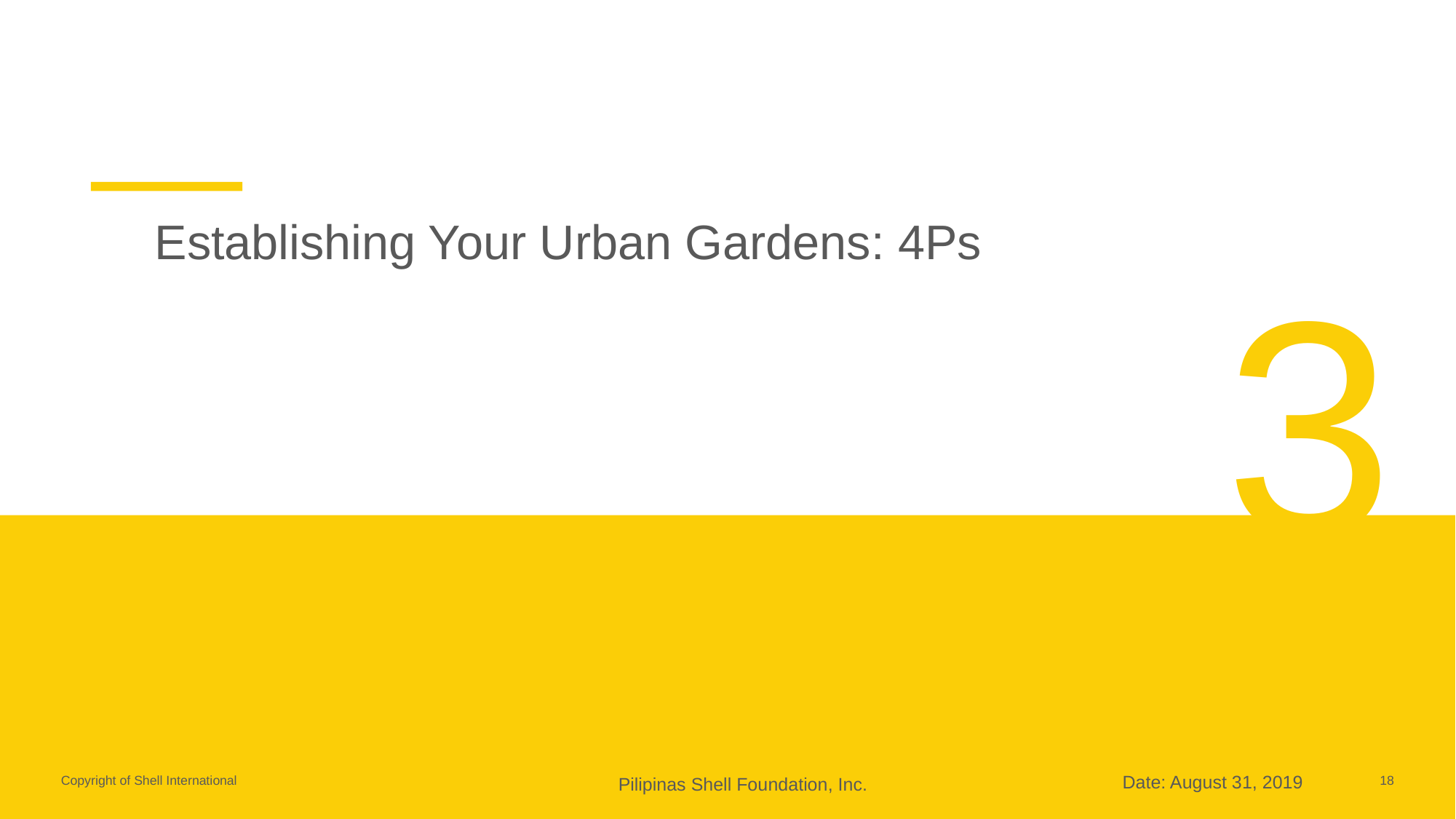

Establishing Your Urban Gardens: 4Ps
3
Date: August 31, 2019
18
Pilipinas Shell Foundation, Inc.